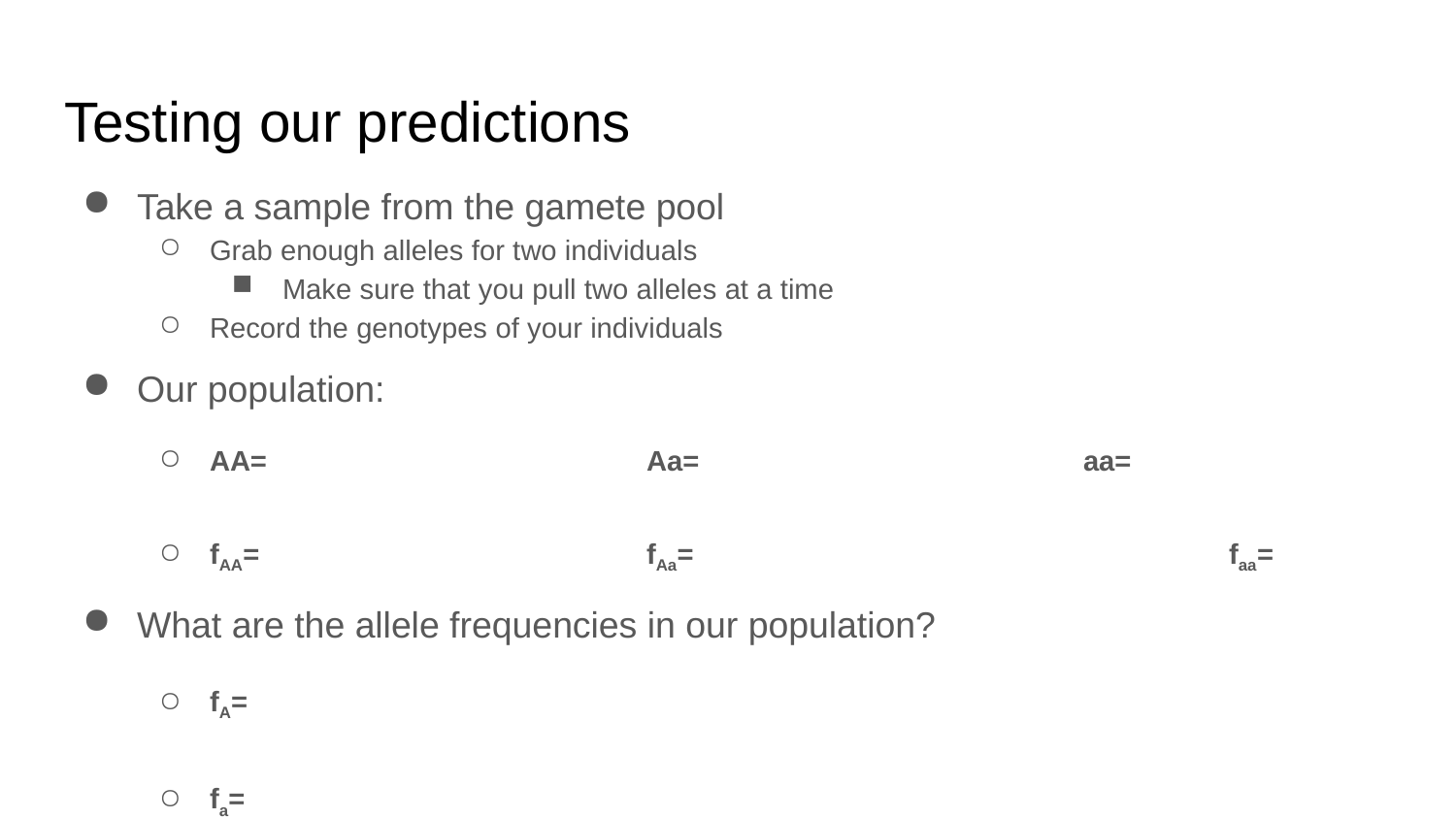

# Testing our predictions
Take a sample from the gamete pool
Grab enough alleles for two individuals
Make sure that you pull two alleles at a time
Record the genotypes of your individuals
Our population:
AA=			Aa=			aa=
fAA=			fAa=				faa=
What are the allele frequencies in our population?
fA=
fa=